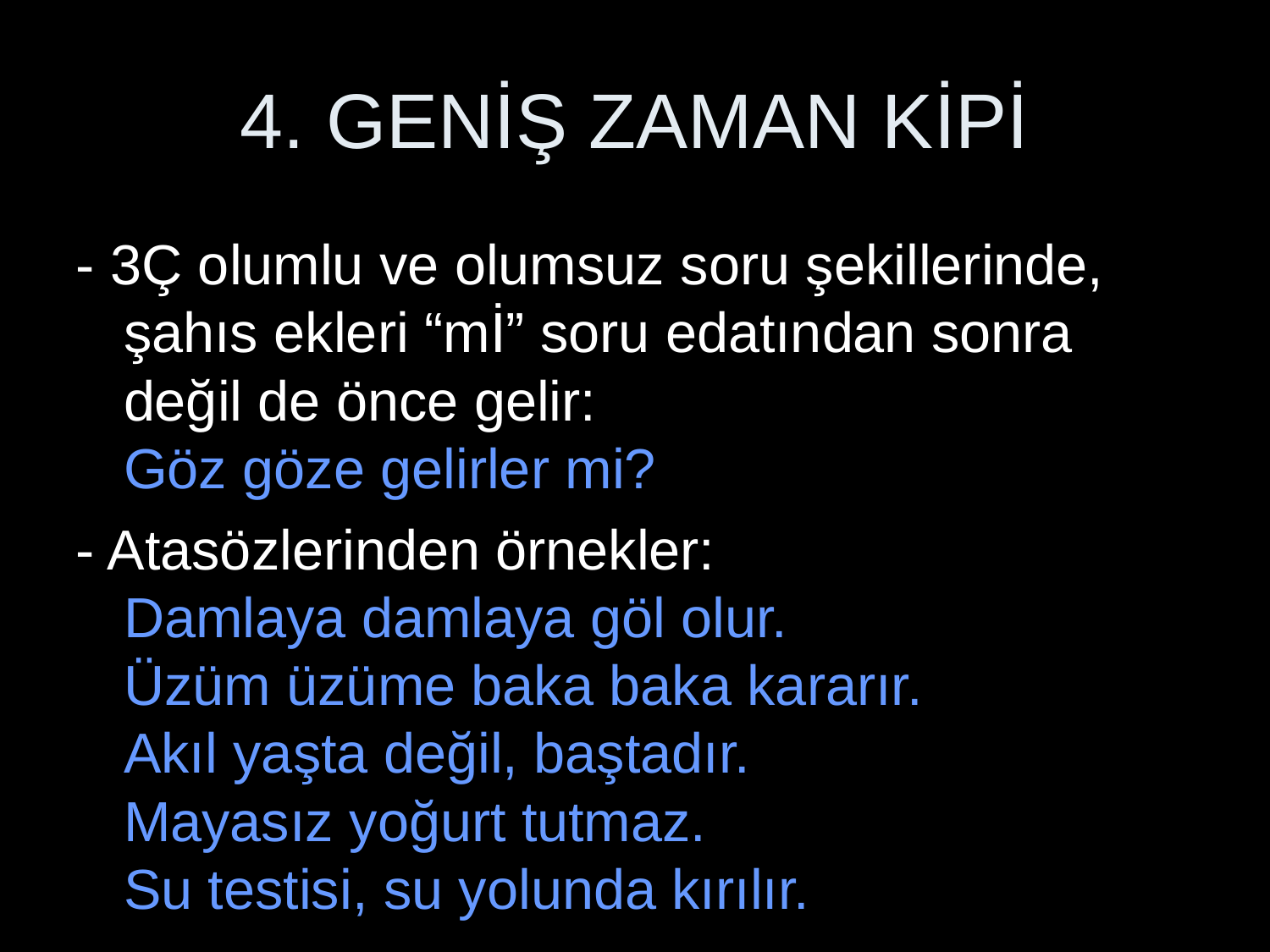

# 4. GENİŞ ZAMAN KİPİ
- 3Ç olumlu ve olumsuz soru şekillerinde, şahıs ekleri “mİ” soru edatından sonra değil de önce gelir:
Göz göze gelirler mi?
- Atasözlerinden örnekler:
Damlaya damlaya göl olur.
Üzüm üzüme baka baka kararır.
Akıl yaşta değil, baştadır.
Mayasız yoğurt tutmaz.
Su testisi, su yolunda kırılır.